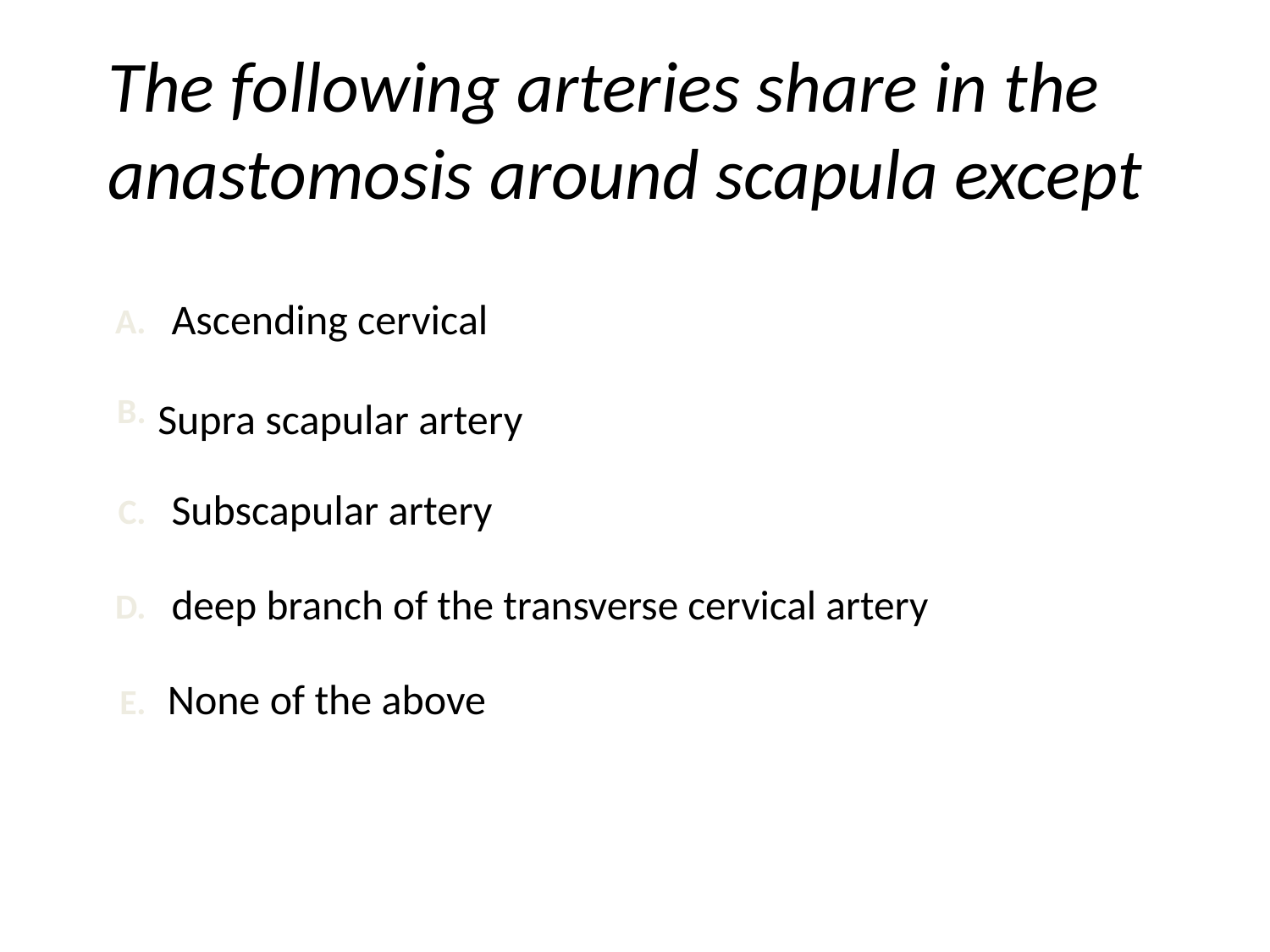

# The following arteries share in the anastomosis around scapula except
Ascending cervical
Supra scapular artery
Subscapular artery
deep branch of the transverse cervical artery
None of the above